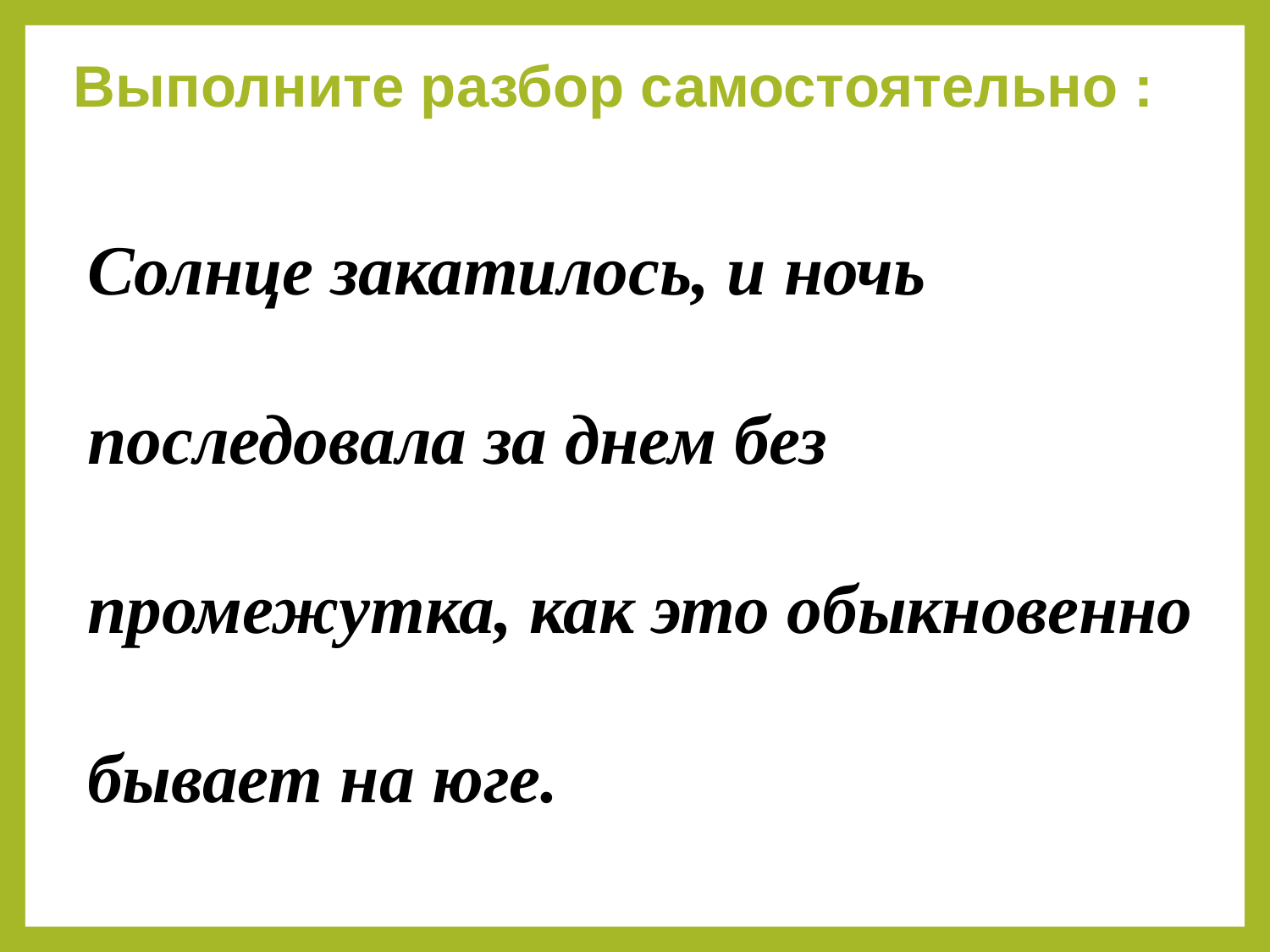

Выполните разбор самостоятельно :
Солнце закатилось, и ночь последовала за днем без промежутка, как это обыкновенно бывает на юге.